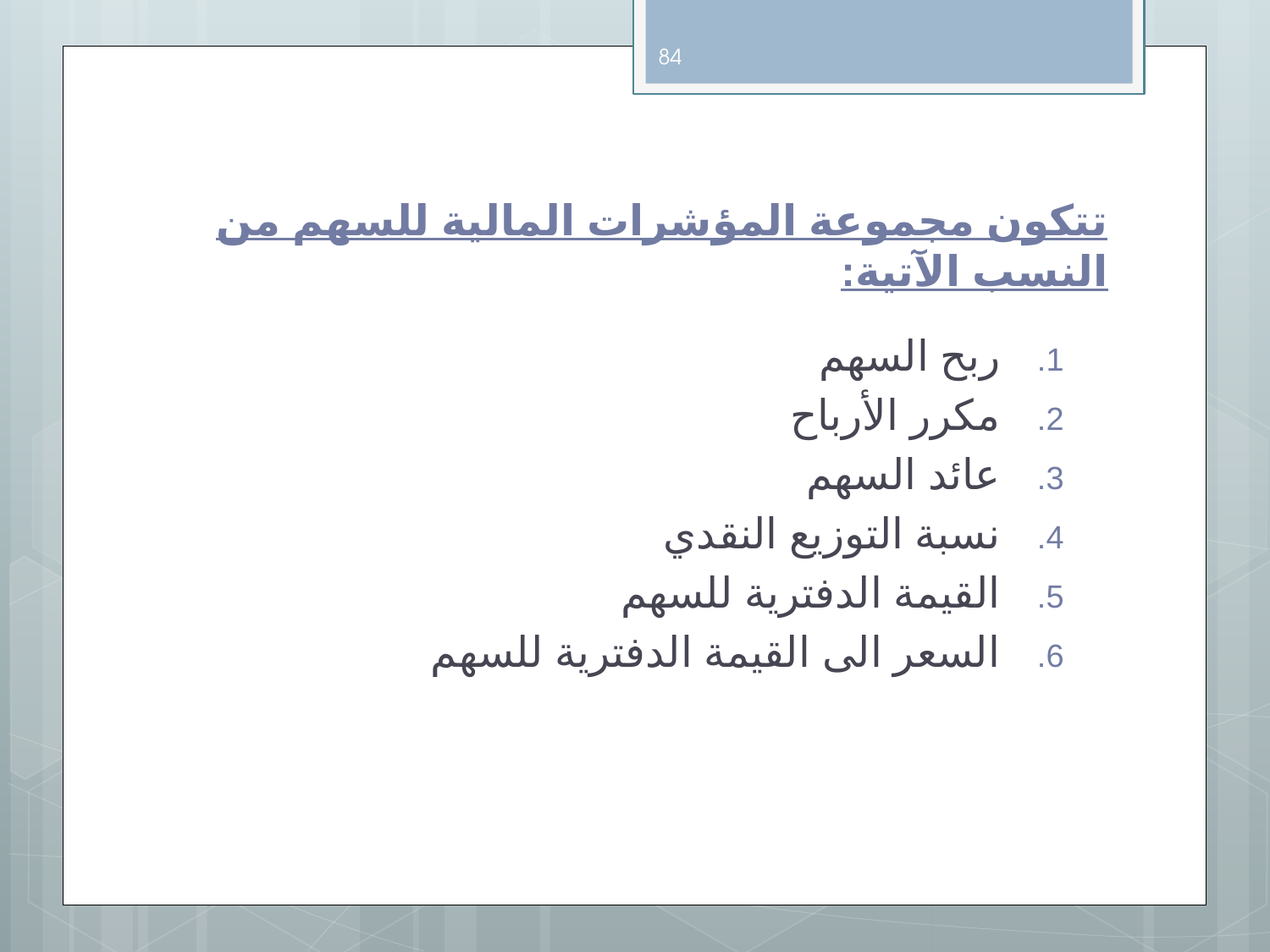

84
# تتكون مجموعة المؤشرات المالية للسهم من النسب الآتية:
ربح السهم
مكرر الأرباح
عائد السهم
نسبة التوزيع النقدي
القيمة الدفترية للسهم
السعر الى القيمة الدفترية للسهم